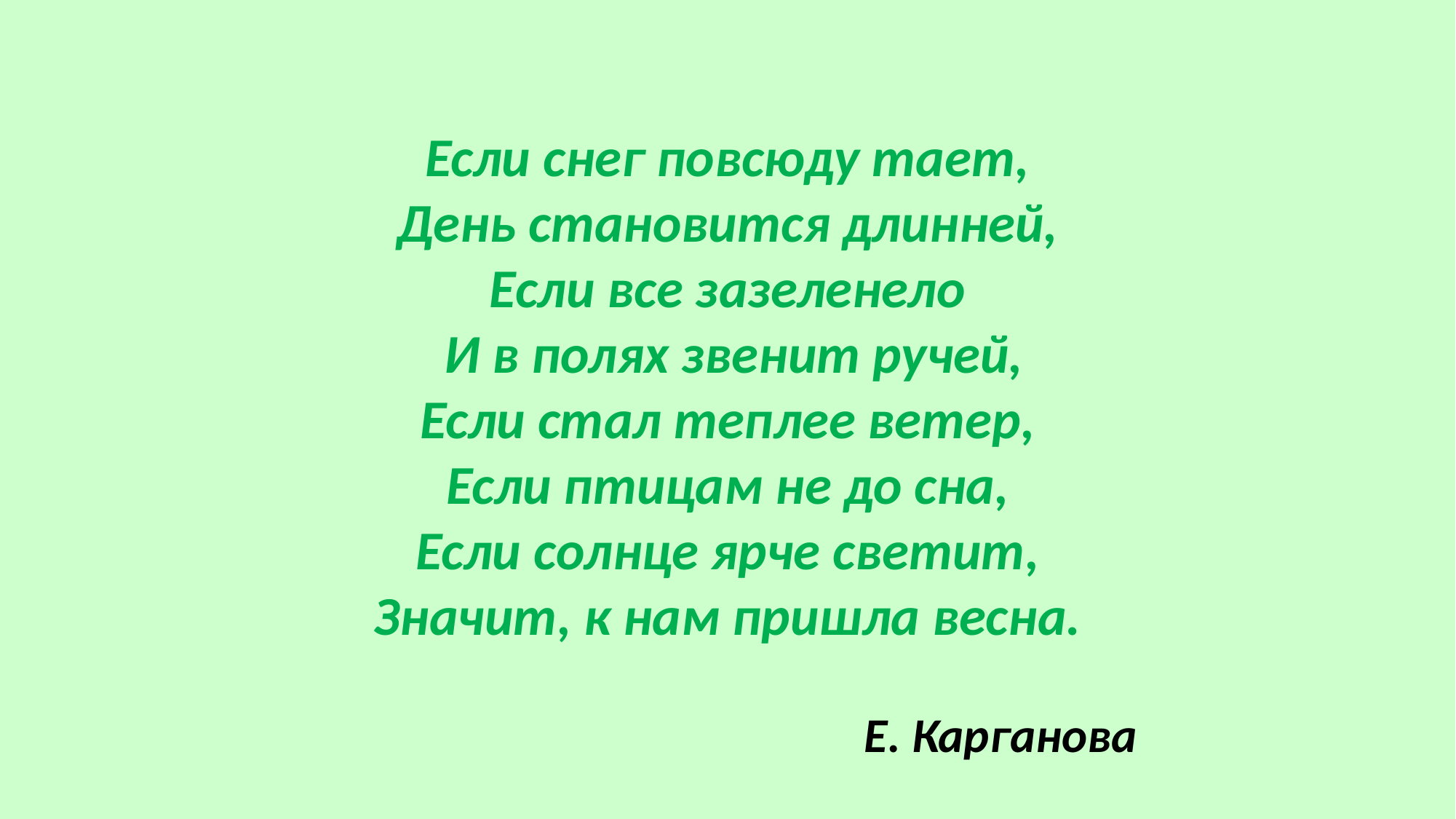

Если снег повсюду тает,
День становится длинней,
Если все зазеленело
 И в полях звенит ручей,
Если стал теплее ветер,
Если птицам не до сна,
Если солнце ярче светит,
Значит, к нам пришла весна.

Е. Карганова